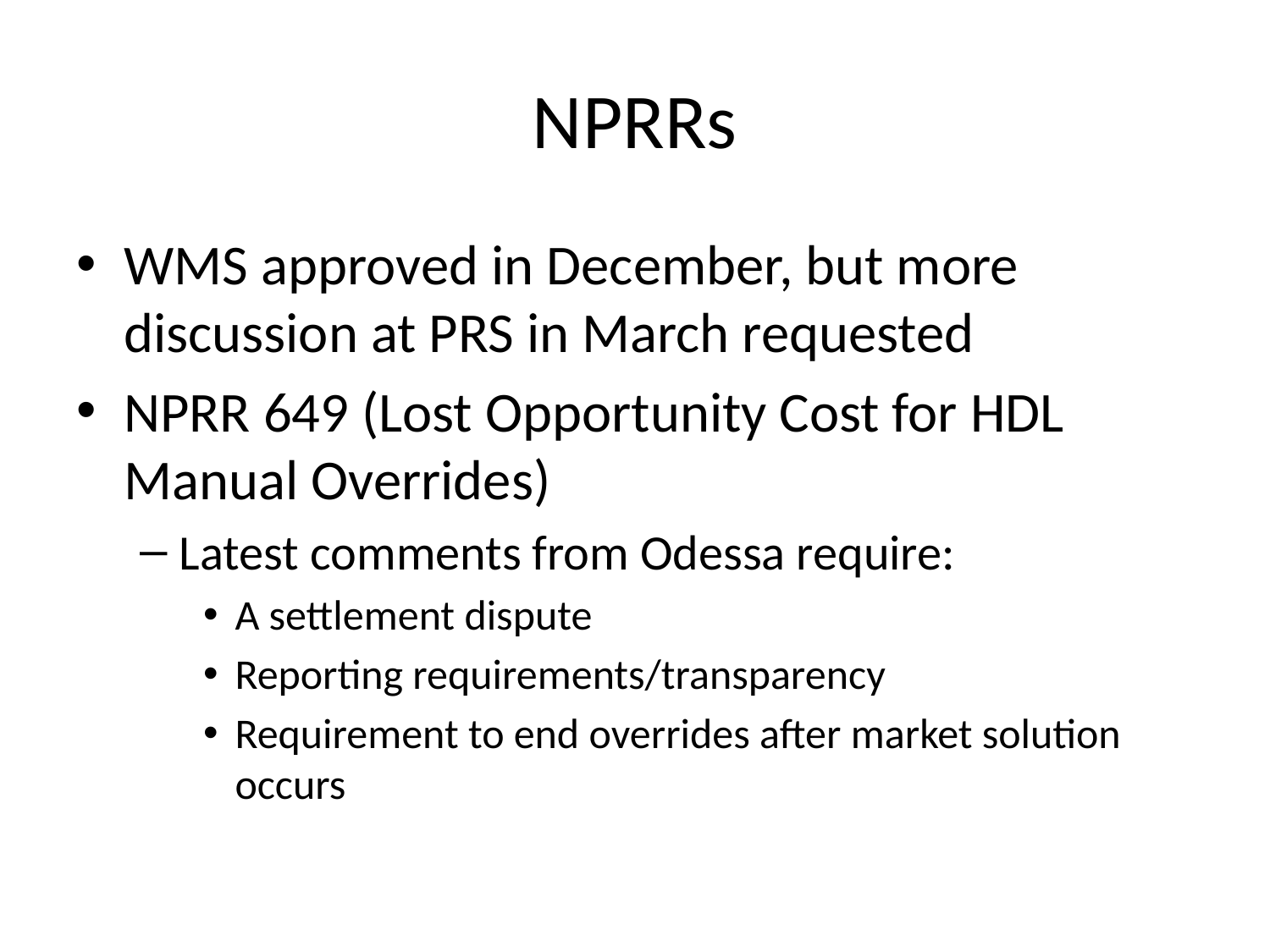

# NPRRs
WMS approved in December, but more discussion at PRS in March requested
NPRR 649 (Lost Opportunity Cost for HDL Manual Overrides)
Latest comments from Odessa require:
A settlement dispute
Reporting requirements/transparency
Requirement to end overrides after market solution occurs